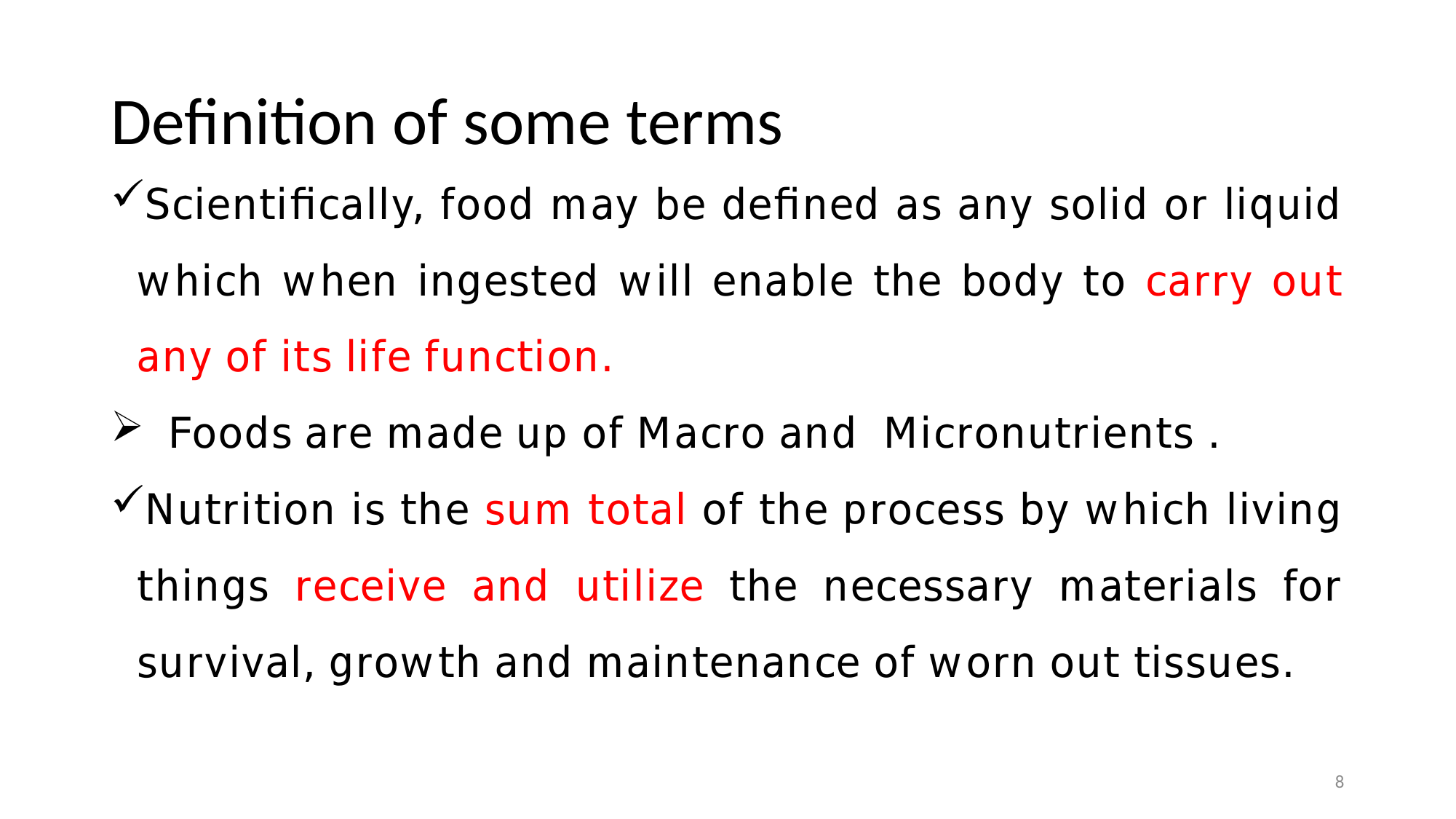

# Definition of some terms
Scientifically, food may be defined as any solid or liquid which when ingested will enable the body to carry out any of its life function.
  Foods are made up of Macro and  Micronutrients .
Nutrition is the sum total of the process by which living things receive and utilize the necessary materials for survival, growth and maintenance of worn out tissues.

8